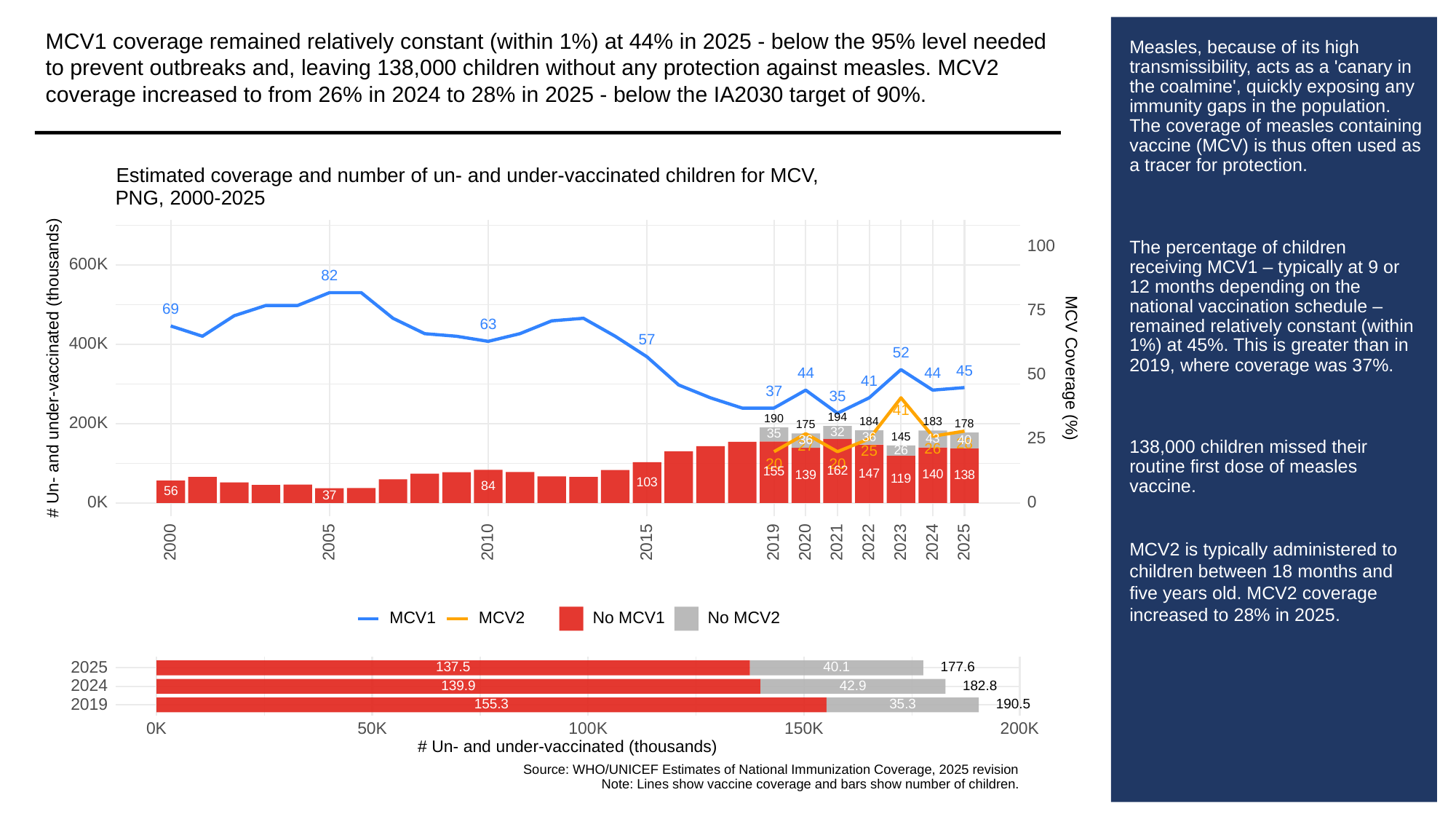

MCV1 coverage remained relatively constant (within 1%) at 44% in 2025 - below the 95% level needed to prevent outbreaks and, leaving 138,000 children without any protection against measles. MCV2 coverage increased to from 26% in 2024 to 28% in 2025 - below the IA2030 target of 90%.
# Measles, because of its high transmissibility, acts as a 'canary in the coalmine', quickly exposing any immunity gaps in the population. The coverage of measles containing vaccine (MCV) is thus often used as a tracer for protection.

The percentage of children receiving MCV1 – typically at 9 or 12 months depending on the national vaccination schedule – remained relatively constant (within 1%) at 45%. This is greater than in 2019, where coverage was 37%.

138,000 children missed their routine first dose of measles vaccine.

MCV2 is typically administered to children between 18 months and five years old. MCV2 coverage increased to 28% in 2025.

Estimated coverage and number of un- and under-vaccinated children for MCV,
PNG, 2000-2025

100
600K

82

69
75

63
57
400K

52
# Un- and under-vaccinated (thousands)
MCV Coverage (%)
45
44
44
50
41

37
35

41
194
190
200K
184
183
178
175

32
35

36
25
145

43
40
36
28

27

26

26

25

20
20

162
155
147

140
139
138

119

103

84

56

37
0K
0

2023
2000
2005
2010
2015
2019
2020
2021
2022
2024
2025

MCV1
MCV2
No MCV1
No MCV2

2025
137.5
40.1
177.6

2024
139.9
42.9
182.8

2019
155.3
35.3
190.5

0K
50K
100K
150K
200K
# Un- and under-vaccinated (thousands)
Source: WHO/UNICEF Estimates of National Immunization Coverage, 2025 revision
Note: Lines show vaccine coverage and bars show number of children.